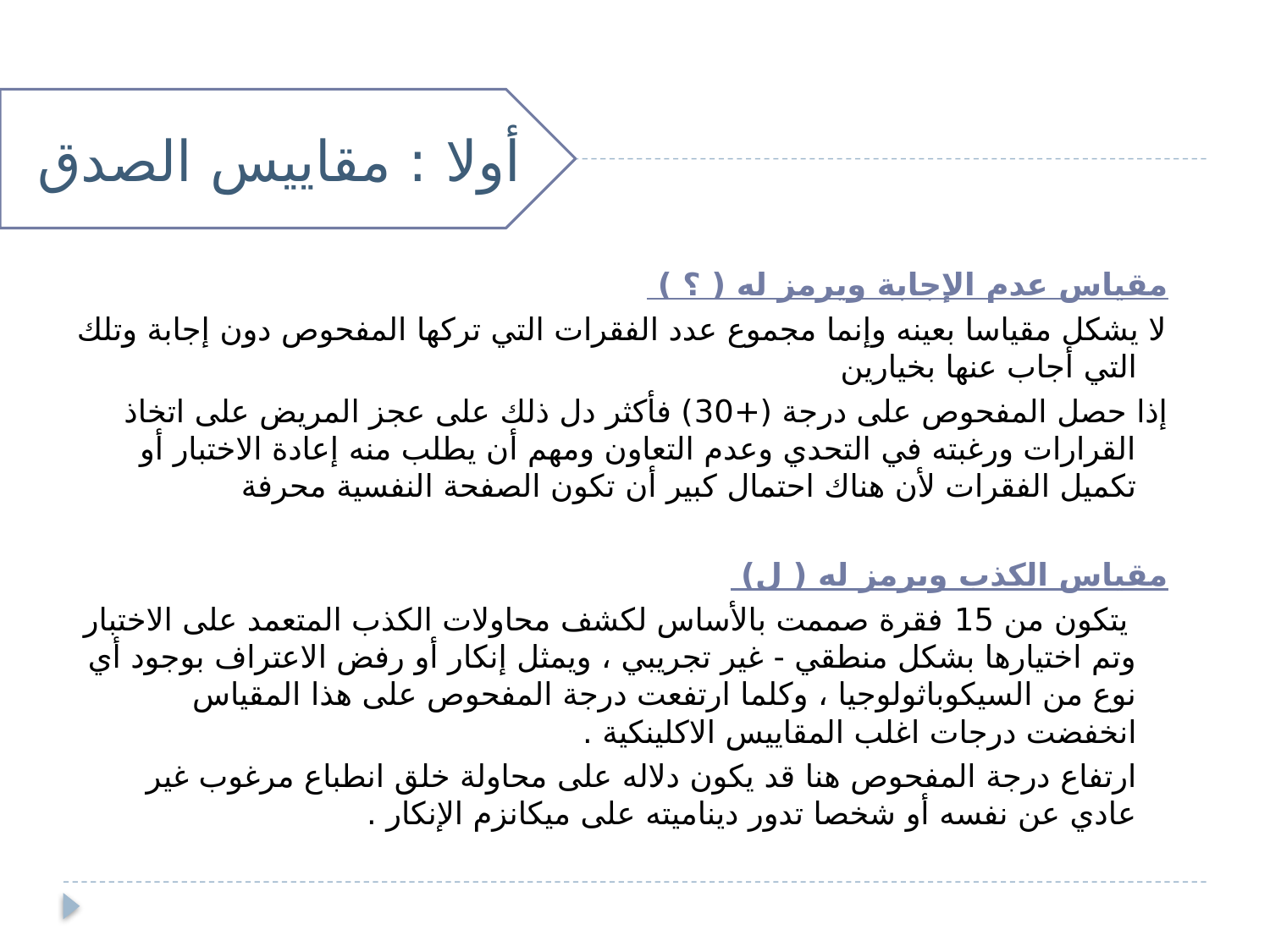

أولا : مقاييس الصدق

مقياس عدم الإجابة ويرمز له ( ؟ )
لا يشكل مقياسا بعينه وإنما مجموع عدد الفقرات التي تركها المفحوص دون إجابة وتلك التي أجاب عنها بخيارين
إذا حصل المفحوص على درجة (+30) فأكثر دل ذلك على عجز المريض على اتخاذ القرارات ورغبته في التحدي وعدم التعاون ومهم أن يطلب منه إعادة الاختبار أو تكميل الفقرات لأن هناك احتمال كبير أن تكون الصفحة النفسية محرفة

مقياس الكذب ويرمز له ( ل)
    يتكون من 15 فقرة صممت بالأساس لكشف محاولات الكذب المتعمد على الاختبار وتم اختيارها بشكل منطقي - غير تجريبي ، ويمثل إنكار أو رفض الاعتراف بوجود أي نوع من السيكوباثولوجيا ، وكلما ارتفعت درجة المفحوص على هذا المقياس انخفضت درجات اغلب المقاييس الاكلينكية .
   ارتفاع درجة المفحوص هنا قد يكون دلاله على محاولة خلق انطباع مرغوب غير عادي عن نفسه أو شخصا تدور ديناميته على ميكانزم الإنكار .